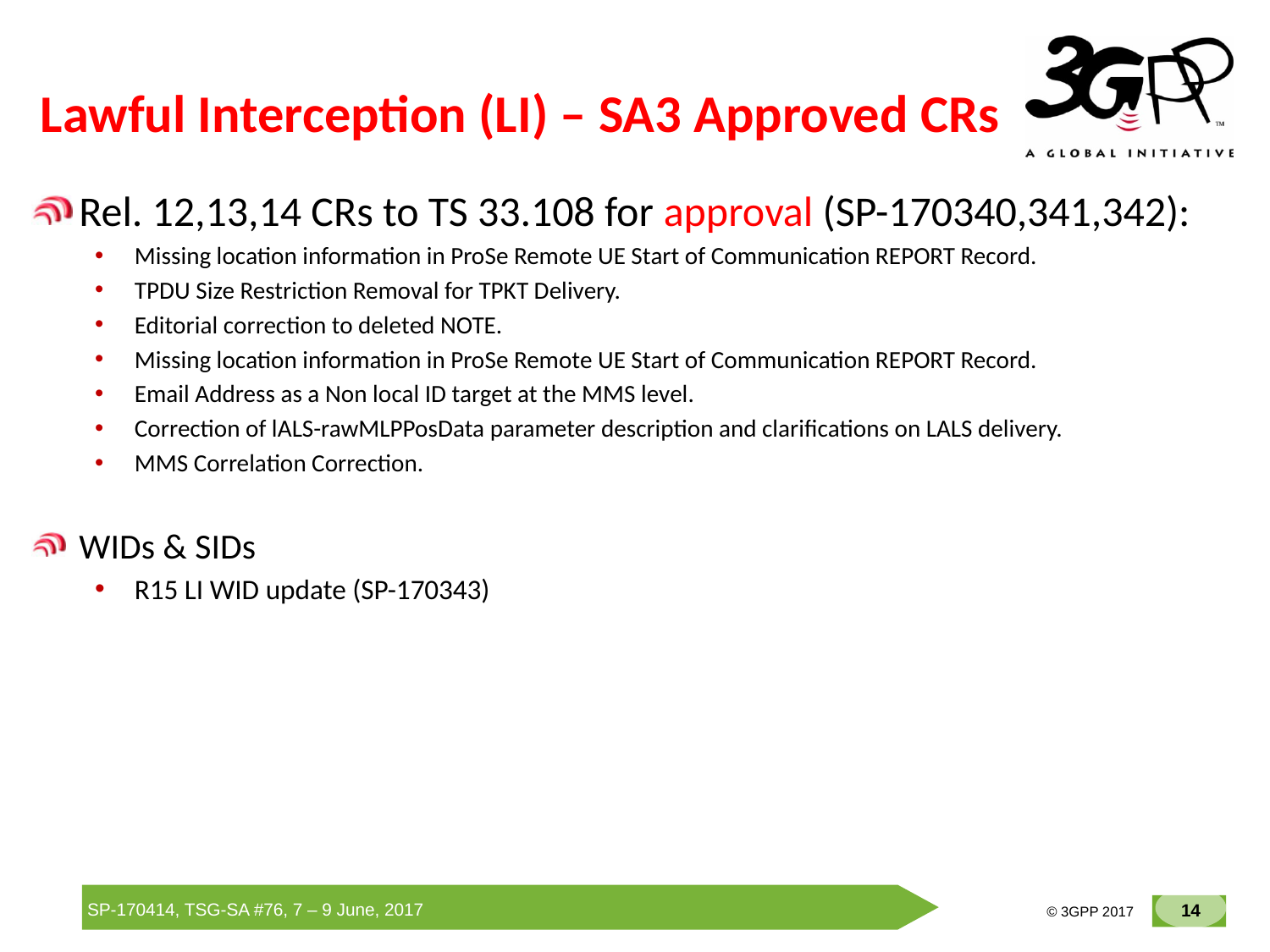

# Lawful Interception (LI) – SA3 Approved CRs
Rel. 12,13,14 CRs to TS 33.108 for approval (SP-170340,341,342):
Missing location information in ProSe Remote UE Start of Communication REPORT Record.
TPDU Size Restriction Removal for TPKT Delivery.
Editorial correction to deleted NOTE.
Missing location information in ProSe Remote UE Start of Communication REPORT Record.
Email Address as a Non local ID target at the MMS level.
Correction of lALS-rawMLPPosData parameter description and clarifications on LALS delivery.
MMS Correlation Correction.

WIDs & SIDs
R15 LI WID update (SP-170343)